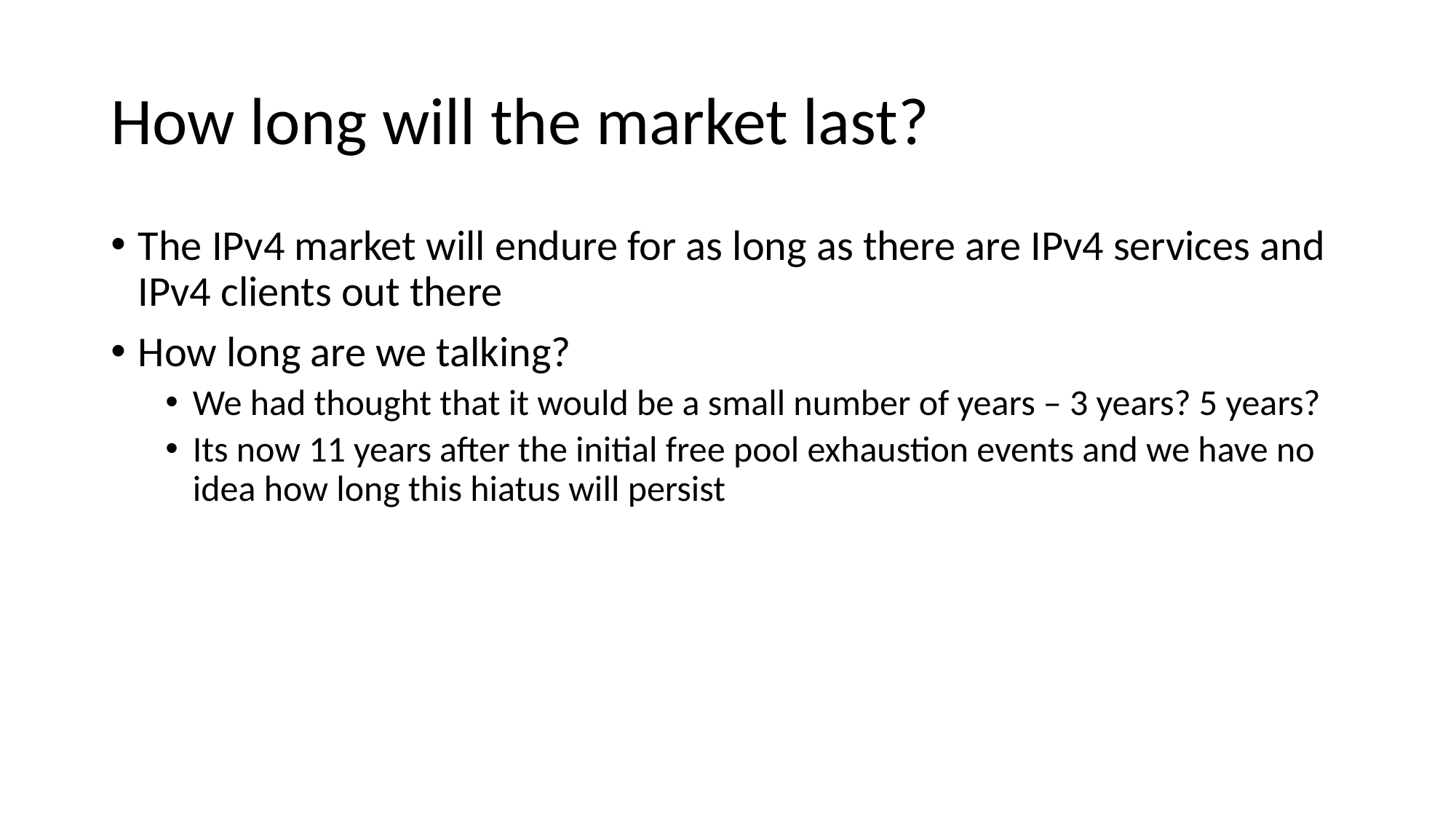

# How long will the market last?
The IPv4 market will endure for as long as there are IPv4 services and IPv4 clients out there
How long are we talking?
We had thought that it would be a small number of years – 3 years? 5 years?
Its now 11 years after the initial free pool exhaustion events and we have no idea how long this hiatus will persist